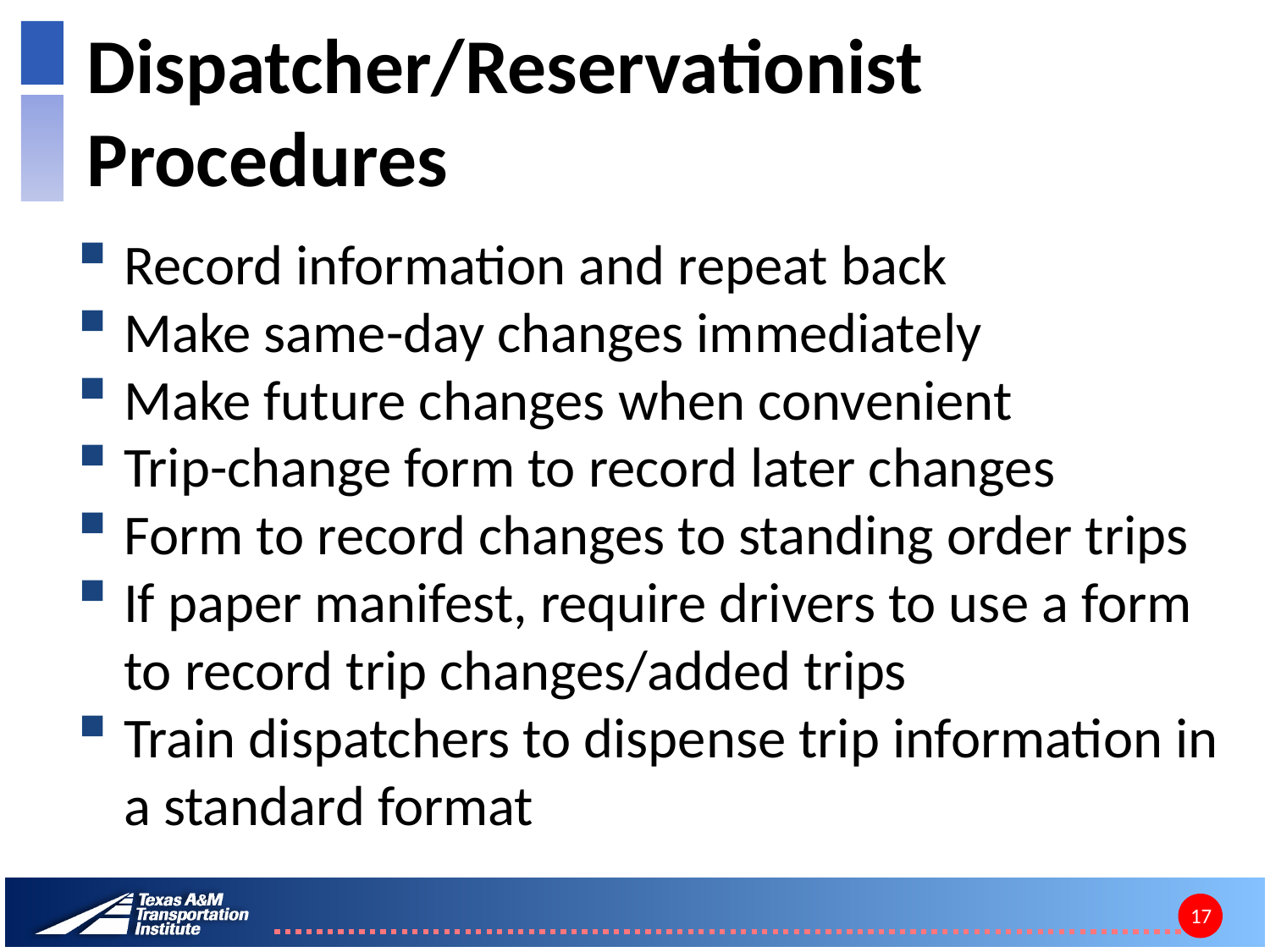

# Dispatcher/Reservationist Procedures
Record information and repeat back
Make same-day changes immediately
Make future changes when convenient
Trip-change form to record later changes
Form to record changes to standing order trips
If paper manifest, require drivers to use a form to record trip changes/added trips
Train dispatchers to dispense trip information in a standard format
17